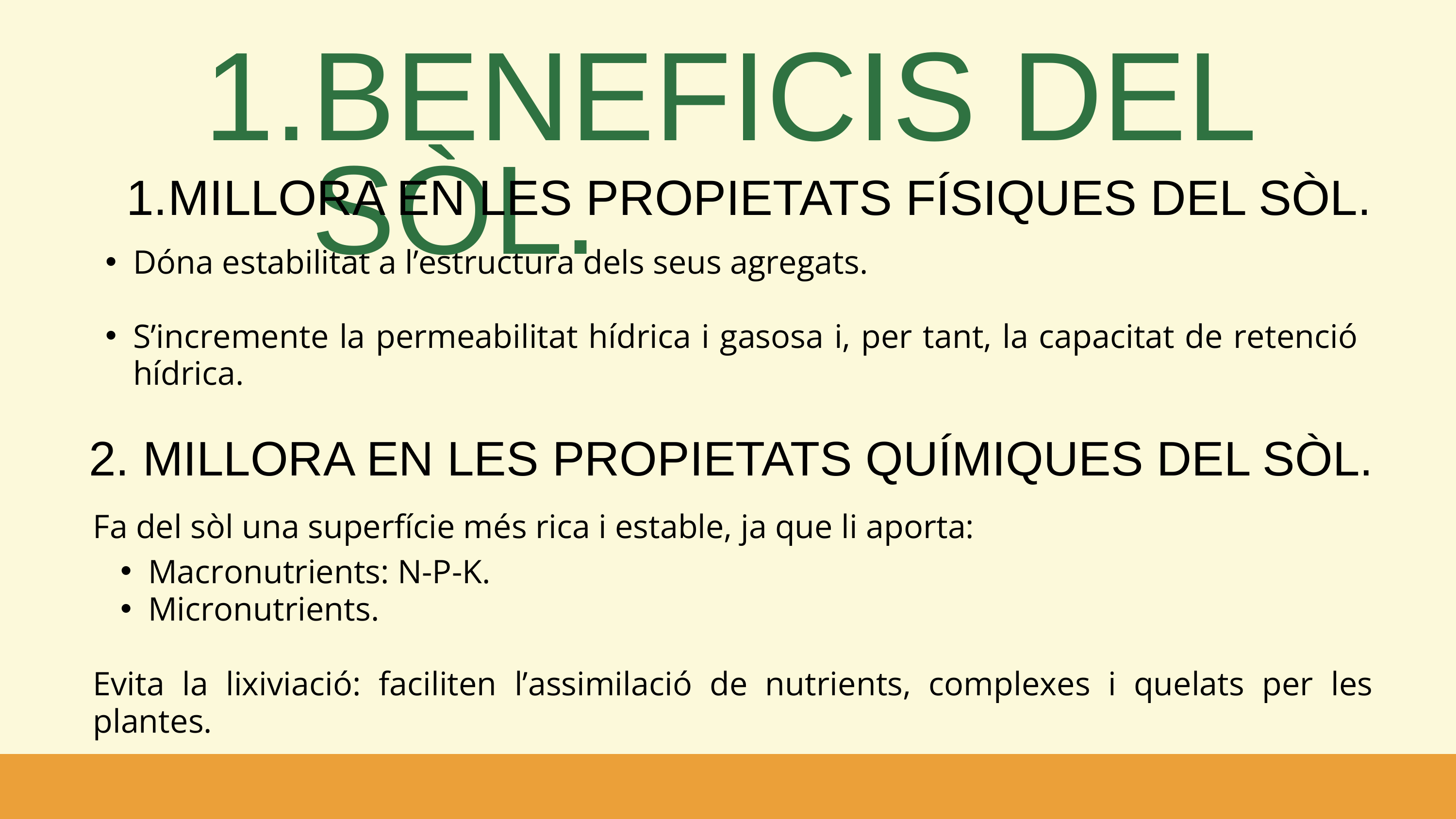

BENEFICIS DEL SÒL.
MILLORA EN LES PROPIETATS FÍSIQUES DEL SÒL.

Dóna estabilitat a l’estructura dels seus agregats.

S’incremente la permeabilitat hídrica i gasosa i, per tant, la capacitat de retenció hídrica.

2. MILLORA EN LES PROPIETATS QUÍMIQUES DEL SÒL.

Fa del sòl una superfície més rica i estable, ja que li aporta:
Macronutrients: N-P-K.
Micronutrients.

Evita la lixiviació: faciliten l’assimilació de nutrients, complexes i quelats per les plantes.